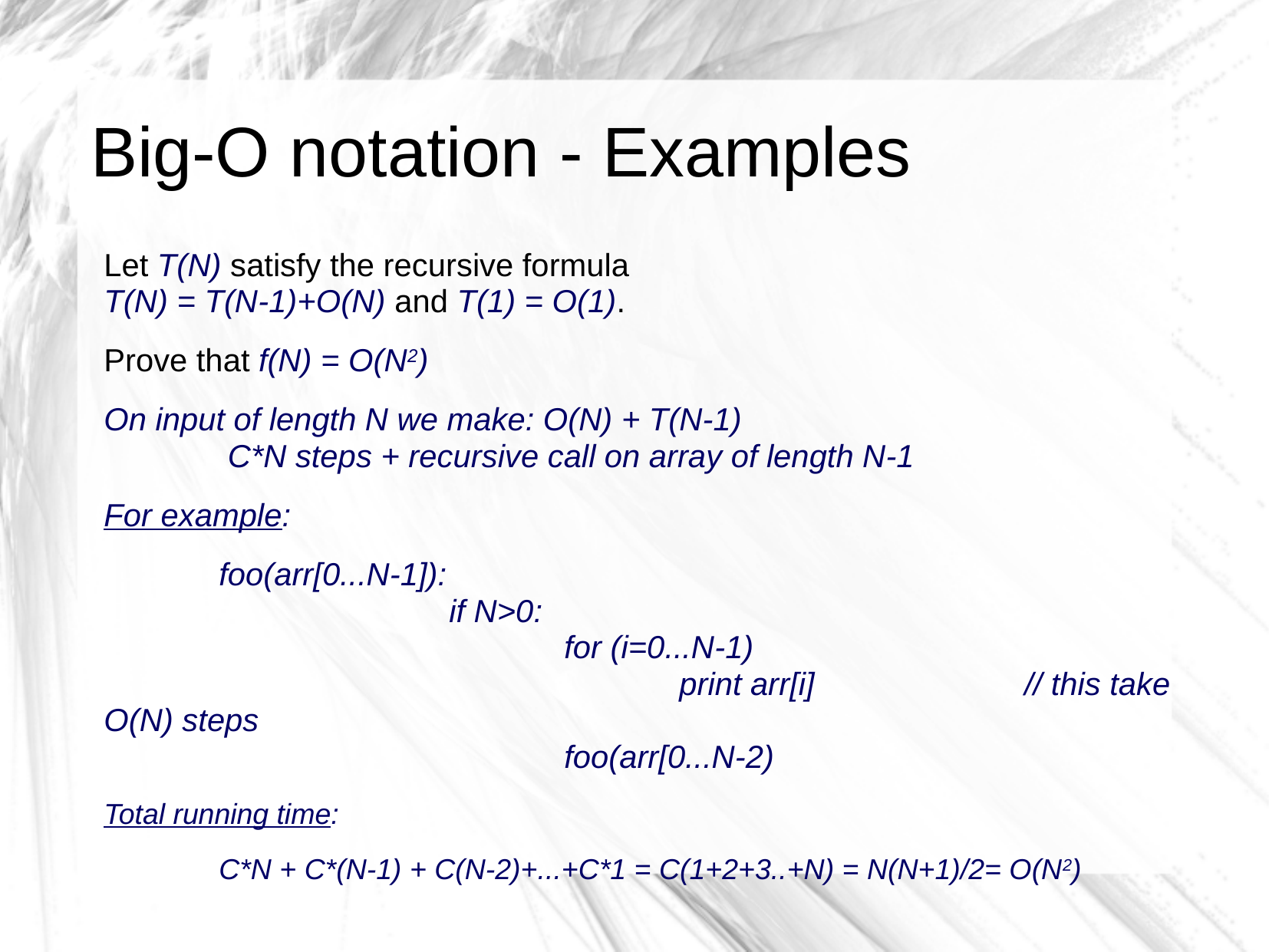

# Big-O notation - Examples
Let T(N) satisfy the recursive formula
T(N) = T(N-1)+O(N) and T(1) = O(1).
Prove that f(N) = O(N2)
On input of length N we make: O(N) + T(N-1)
	 C*N steps + recursive call on array of length N-1
For example:
	foo(arr[0...N-1]):
			if N>0:
				for (i=0...N-1)
					print arr[i]		// this take O(N) steps
				foo(arr[0...N-2)
Total running time:
	C*N + C*(N-1) + C(N-2)+...+C*1 = C(1+2+3..+N) = N(N+1)/2= O(N2)